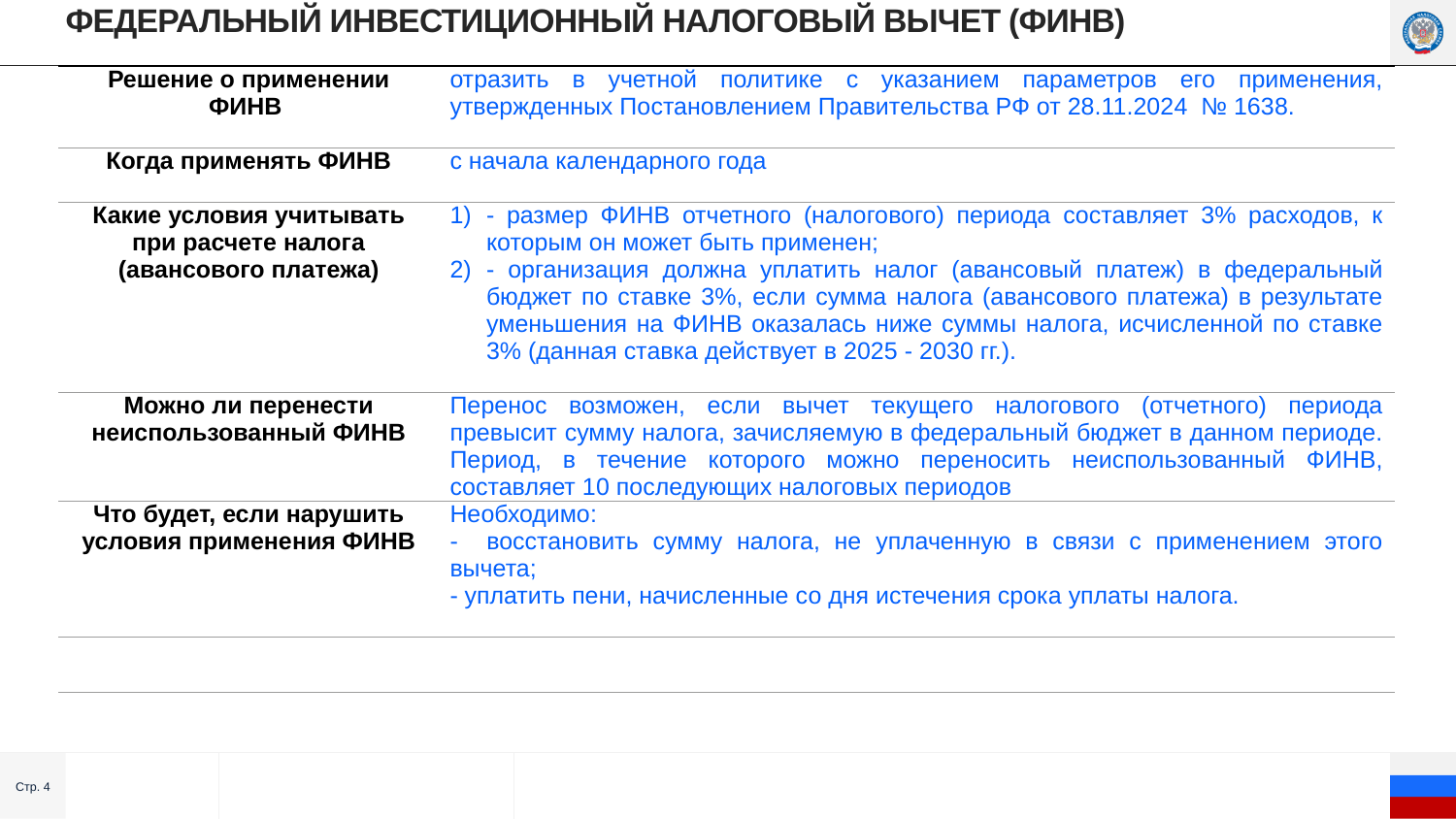

# Федеральный инвестиционный налоговый вычет (ФИНВ)
| Решение о применении ФИНВ | отразить в учетной политике с указанием параметров его применения, утвержденных Постановлением Правительства РФ от 28.11.2024 № 1638. |
| --- | --- |
| Когда применять ФИНВ | с начала календарного года |
| Какие условия учитывать при расчете налога (авансового платежа) | - размер ФИНВ отчетного (налогового) периода составляет 3% расходов, к которым он может быть применен; - организация должна уплатить налог (авансовый платеж) в федеральный бюджет по ставке 3%, если сумма налога (авансового платежа) в результате уменьшения на ФИНВ оказалась ниже суммы налога, исчисленной по ставке 3% (данная ставка действует в 2025 - 2030 гг.). |
| Можно ли перенести неиспользованный ФИНВ | Перенос возможен, если вычет текущего налогового (отчетного) периода превысит сумму налога, зачисляемую в федеральный бюджет в данном периоде. Период, в течение которого можно переносить неиспользованный ФИНВ, составляет 10 последующих налоговых периодов |
| Что будет, если нарушить условия применения ФИНВ | Необходимо: - восстановить сумму налога, не уплаченную в связи с применением этого вычета; - уплатить пени, начисленные со дня истечения срока уплаты налога. |
|  |  |